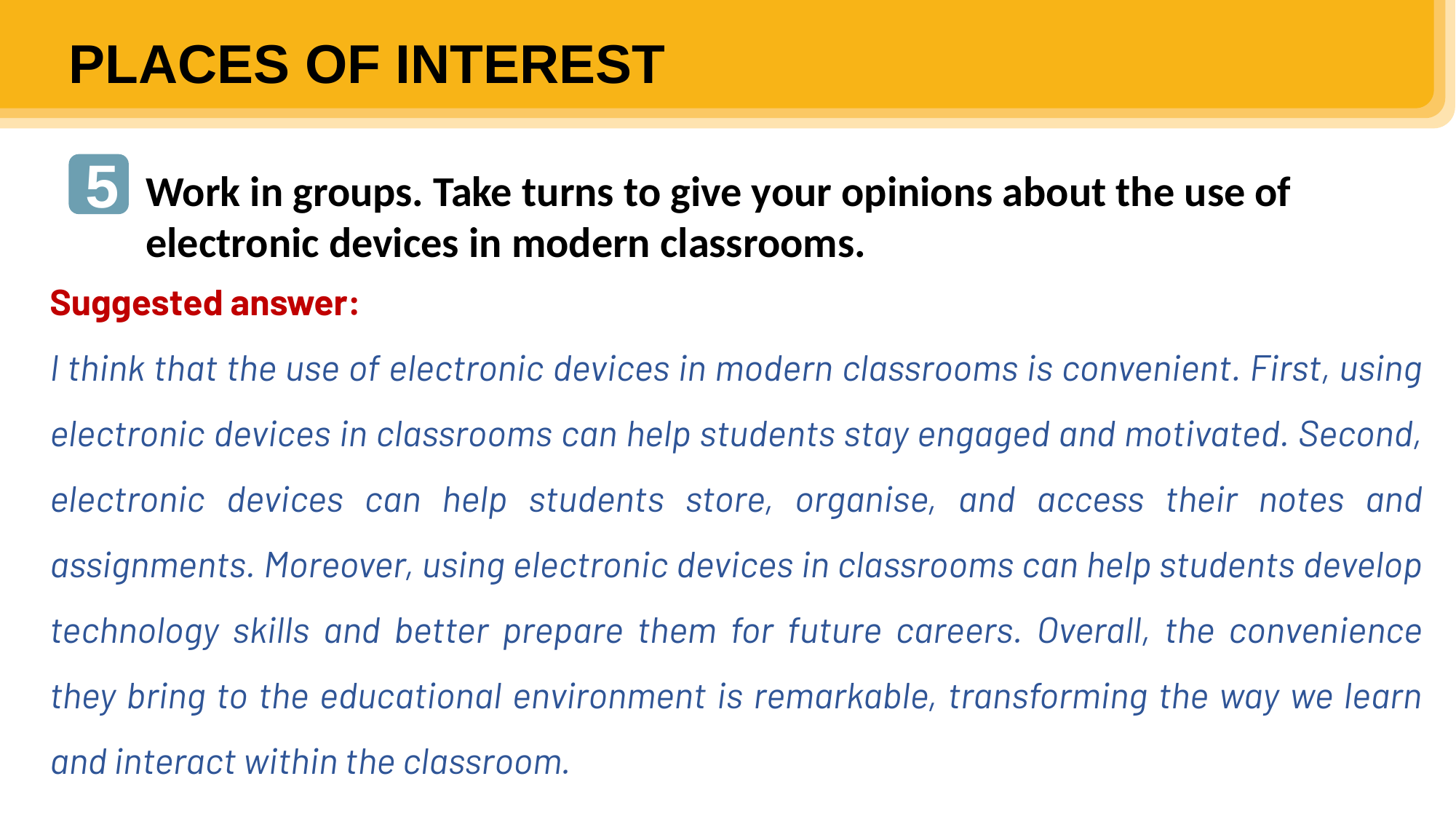

PLACES OF INTEREST
5

Work in groups. Take turns to give your opinions about the use of electronic devices in modern classrooms.
Suggested answer:
I think that the use of electronic devices in modern classrooms is convenient. First, using electronic devices in classrooms can help students stay engaged and motivated. Second, electronic devices can help students store, organise, and access their notes and assignments. Moreover, using electronic devices in classrooms can help students develop technology skills and better prepare them for future careers. Overall, the convenience they bring to the educational environment is remarkable, transforming the way we learn and interact within the classroom.